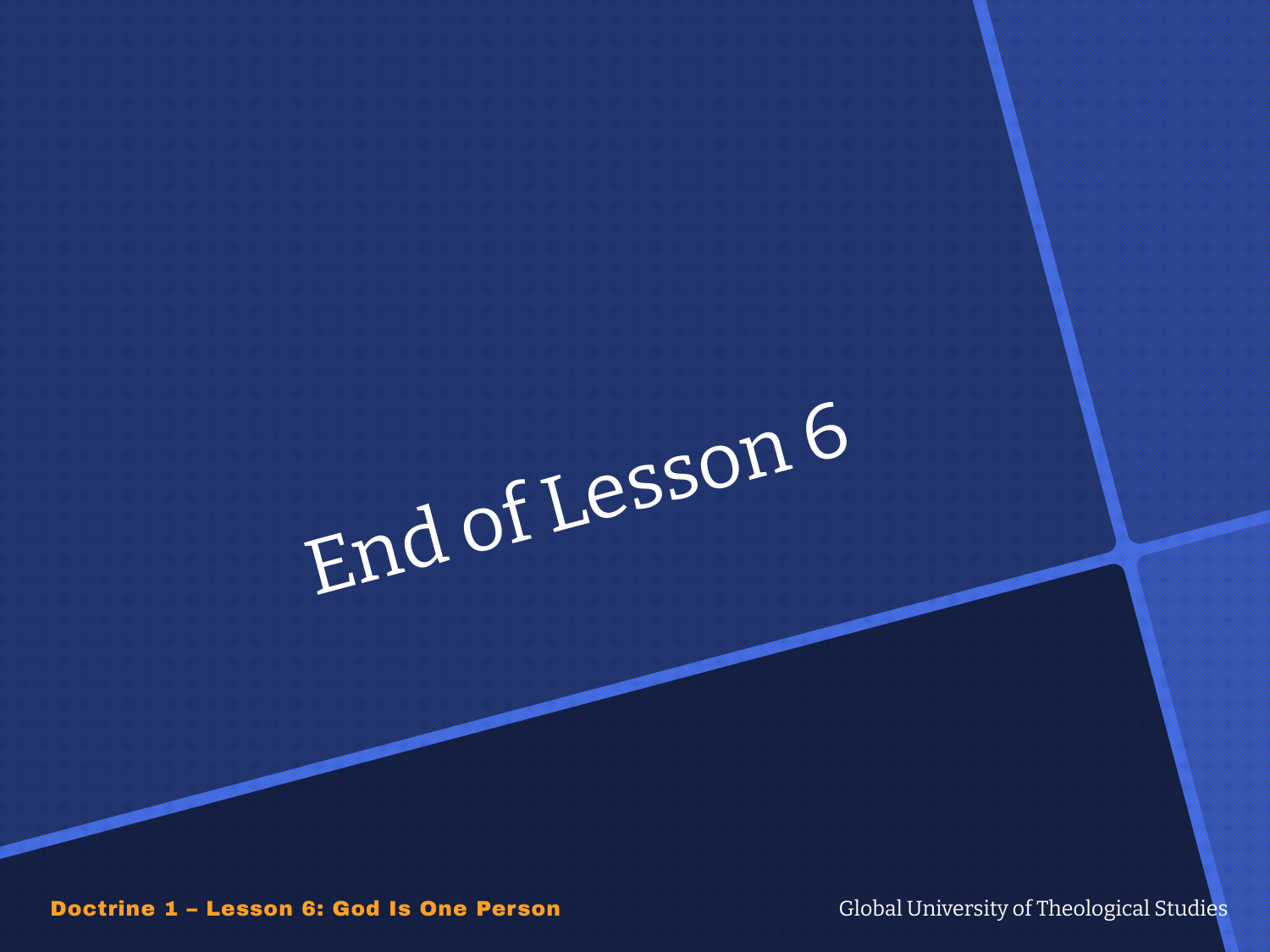

# End of Lesson 6
Doctrine 1 – Lesson 6: God Is One Person                                   Global University of Theological Studies